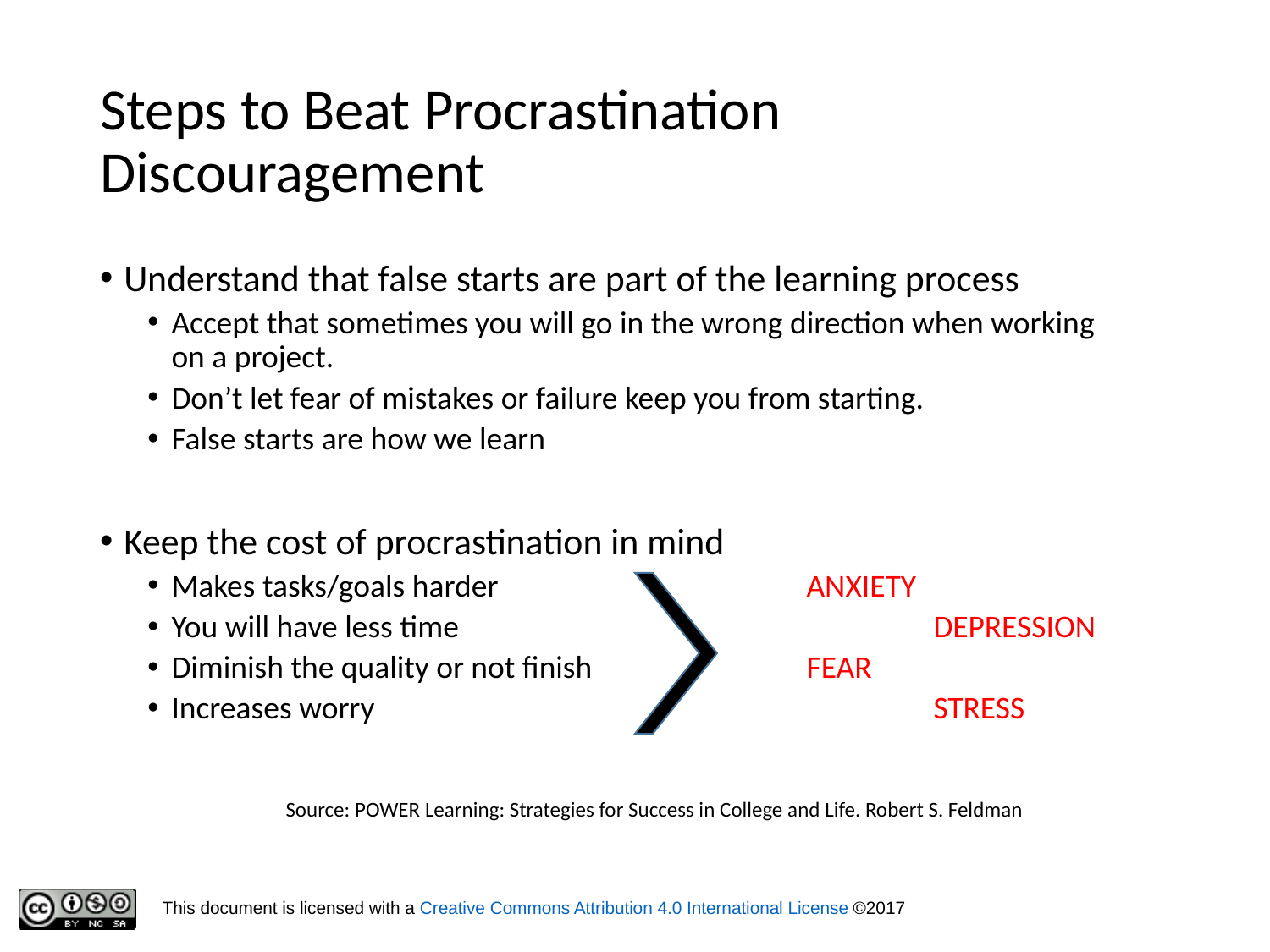

# Steps to Beat Procrastination Discouragement
Understand that false starts are part of the learning process
Accept that sometimes you will go in the wrong direction when working on a project.
Don’t let fear of mistakes or failure keep you from starting.
False starts are how we learn

Keep the cost of procrastination in mind
Makes tasks/goals harder			ANXIETY
You will have less time 				DEPRESSION
Diminish the quality or not finish		FEAR
Increases worry					STRESS

Source: POWER Learning: Strategies for Success in College and Life. Robert S. Feldman